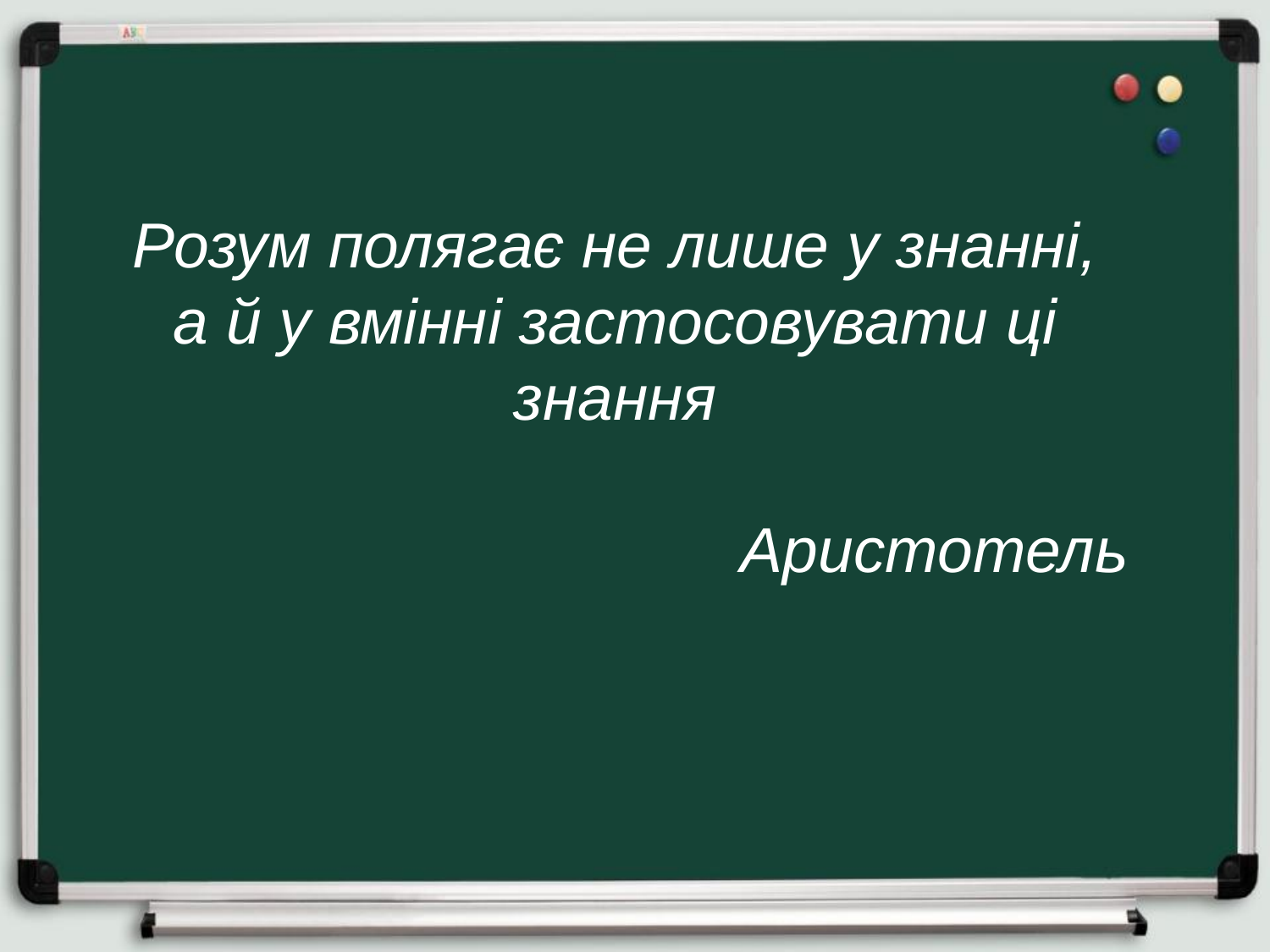

Розум полягає не лише у знанні,
а й у вмінні застосовувати ці знання

Аристотель